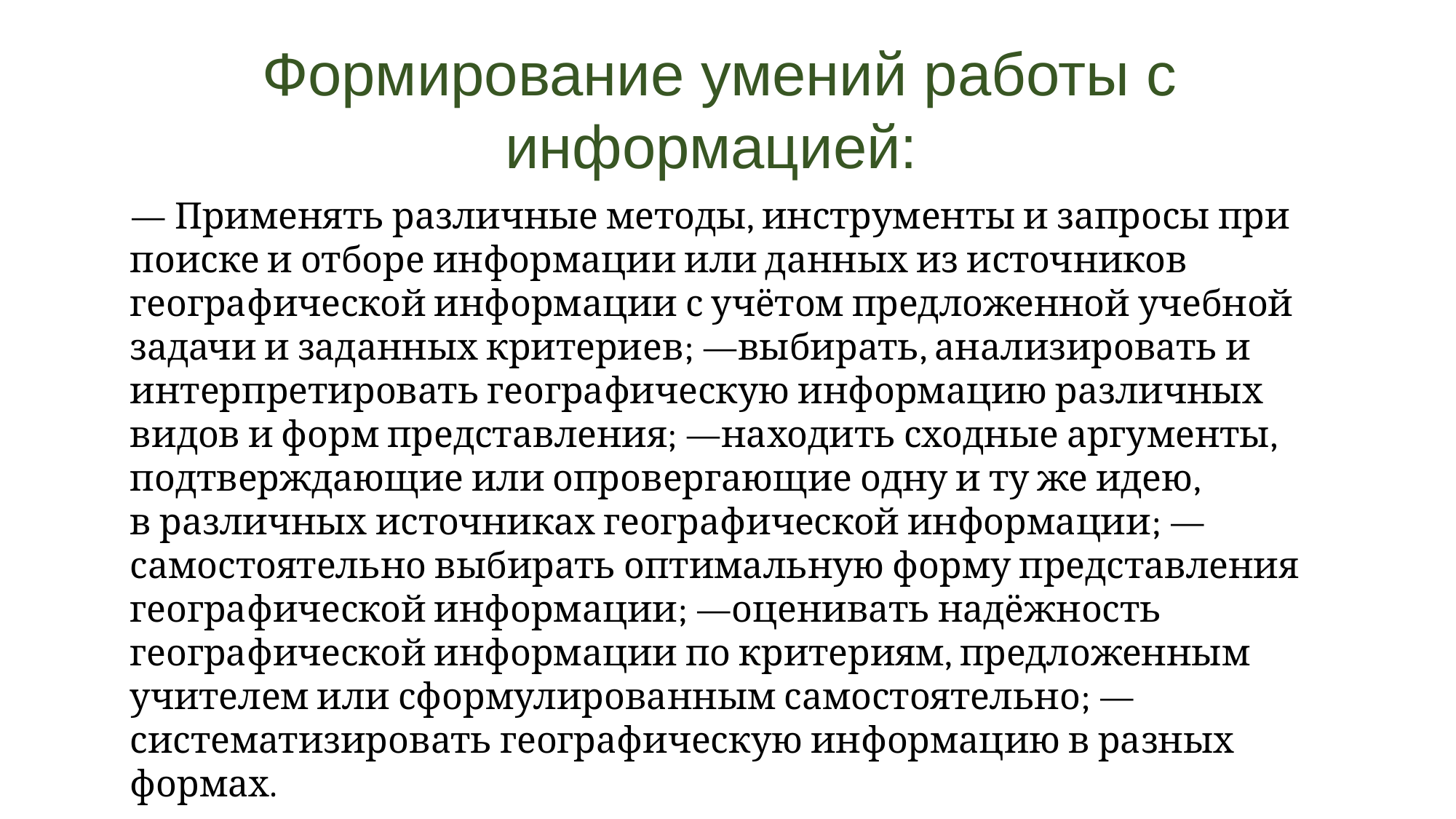

Формирование умений работы с информацией:
— Применять различные методы, инструменты и запросы при поиске и отборе информации или данных из источников географической информации с учётом предложенной учебной задачи и заданных критериев; —выбирать, анализировать и интерпретировать географическую информацию различных видов и форм представления; —находить сходные аргументы, подтверждающие или опровергающие одну и ту же идею, в различных источниках географической информации; —самостоятельно выбирать оптимальную форму представления географической информации; —оценивать надёжность географической информации по критериям, предложенным учителем или сформулированным самостоятельно; —систематизировать географическую информацию в разных формах.